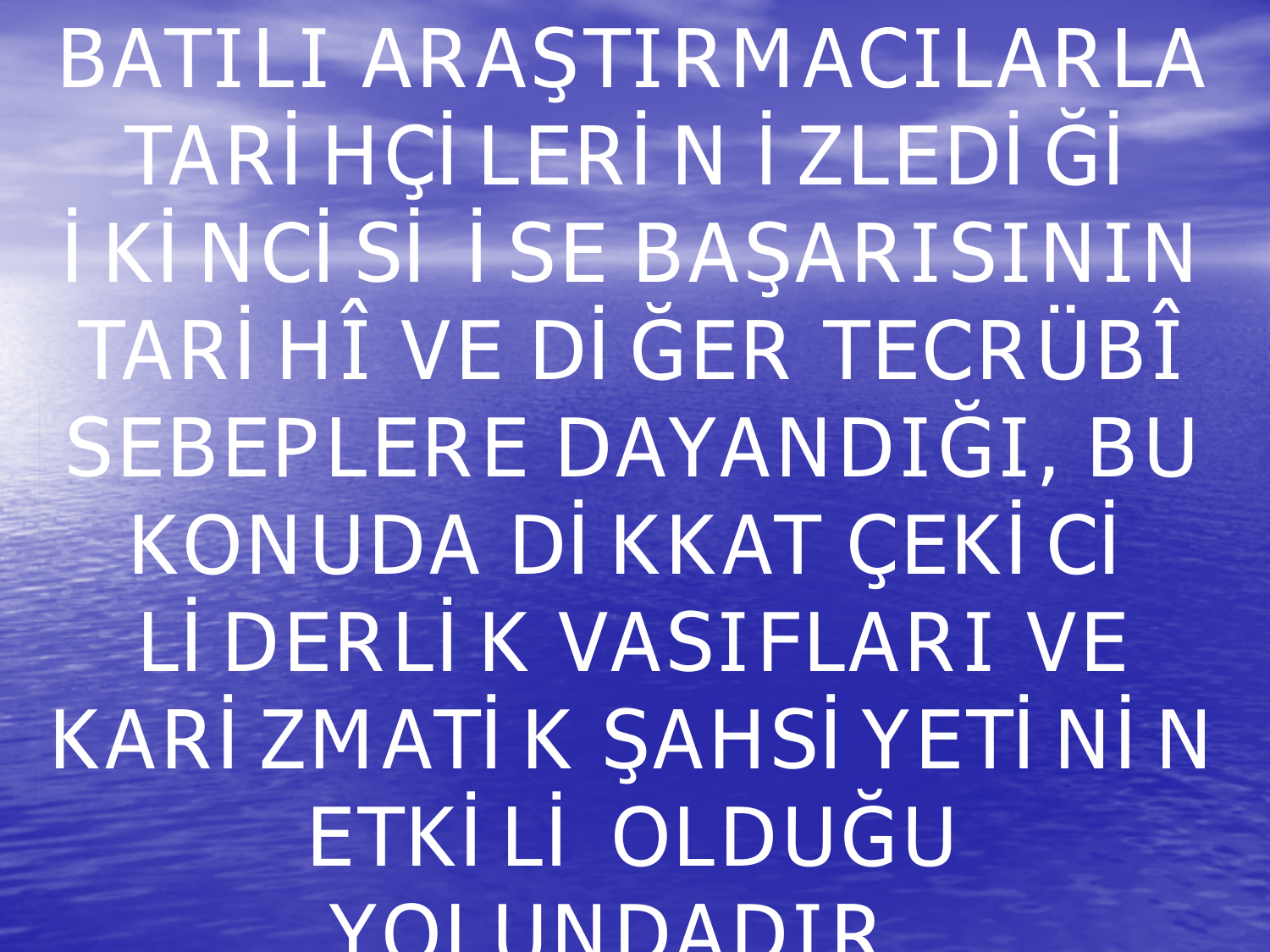

BATILI ARAŞTIRMACILARLA TARİHÇİLERİN İZLEDİĞİ İKİNCİSİ İSE BAŞARISININ TARİHÎ VE DİĞER TECRÜBÎ SEBEPLERE DAYANDIĞI, BU KONUDA DİKKAT ÇEKİCİ LİDERLİK VASIFLARI VE KARİZMATİK ŞAHSİYETİNİN ETKİLİ OLDUĞU YOLUNDADIR.
#